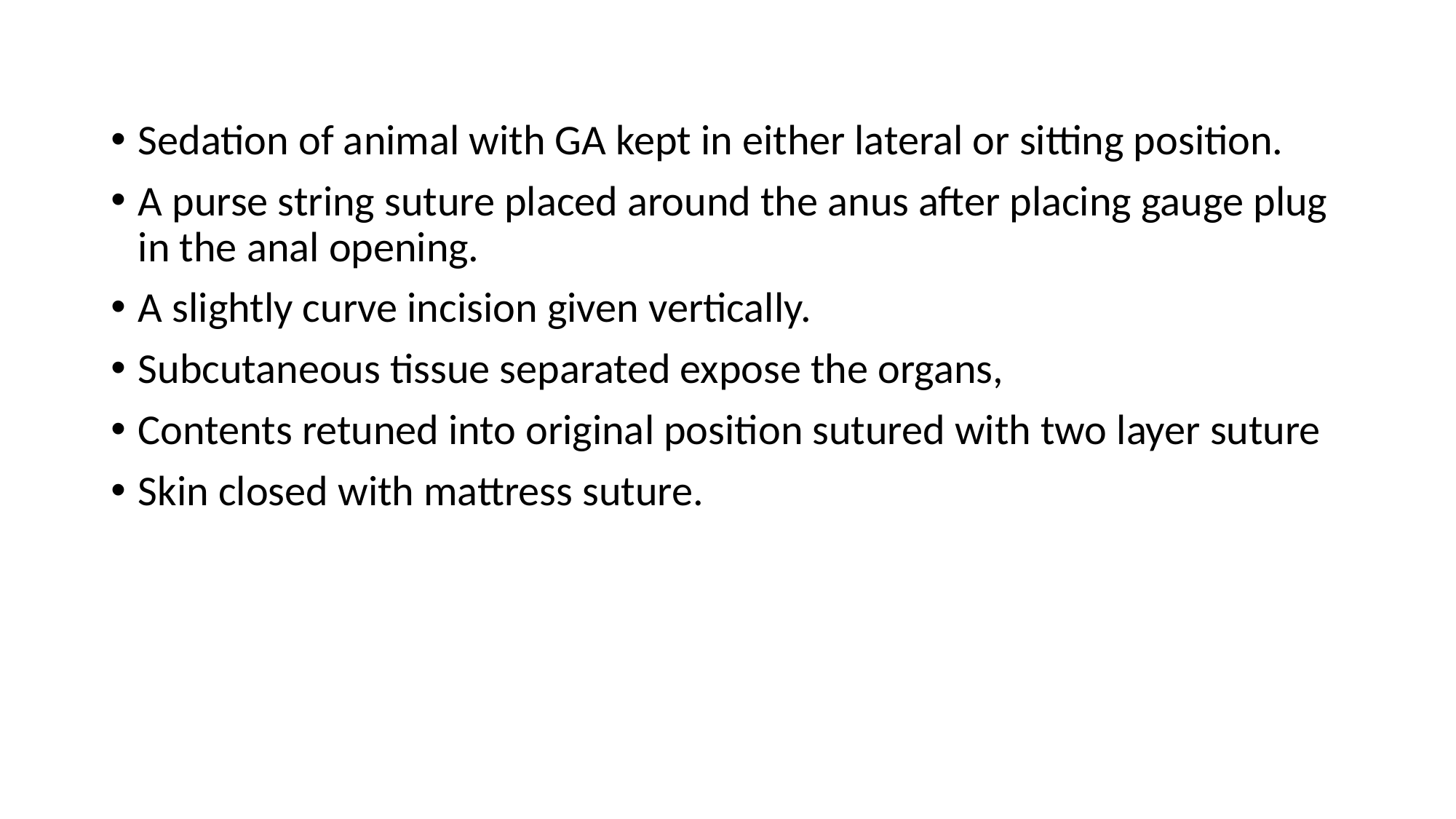

Sedation of animal with GA kept in either lateral or sitting position.
A purse string suture placed around the anus after placing gauge plug in the anal opening.
A slightly curve incision given vertically.
Subcutaneous tissue separated expose the organs,
Contents retuned into original position sutured with two layer suture
Skin closed with mattress suture.